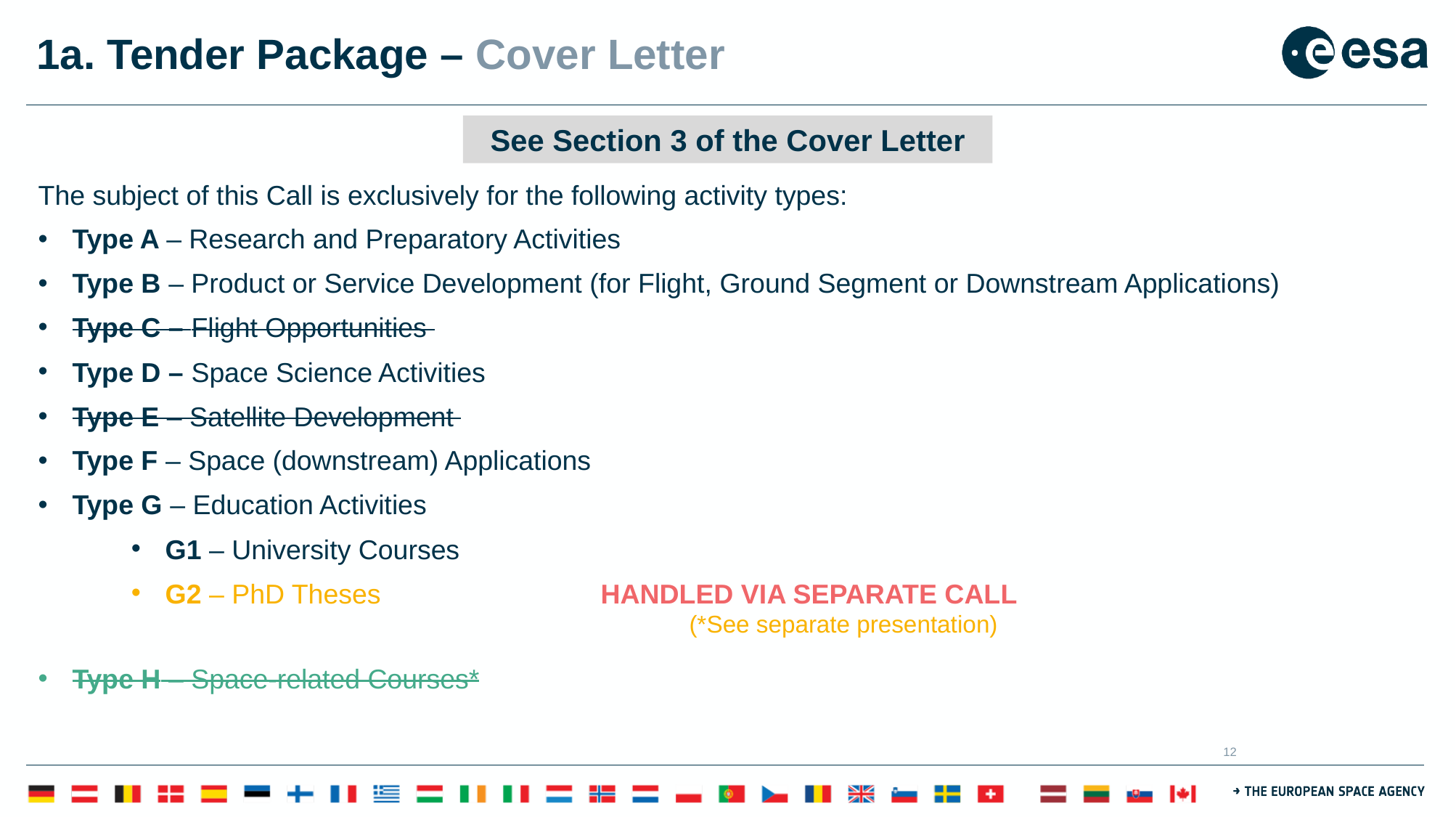

# 1a. Tender Package – Cover Letter
See Section 3 of the Cover Letter

The subject of this Call is exclusively for the following activity types:
Type A – Research and Preparatory Activities
Type B – Product or Service Development (for Flight, Ground Segment or Downstream Applications)
Type C – Flight Opportunities
Type D – Space Science Activities
Type E – Satellite Development
Type F – Space (downstream) Applications
Type G – Education Activities
G1 – University Courses
G2 – PhD Theses			HANDLED VIA SEPARATE CALL
(*See separate presentation)
Type H – Space-related Courses*